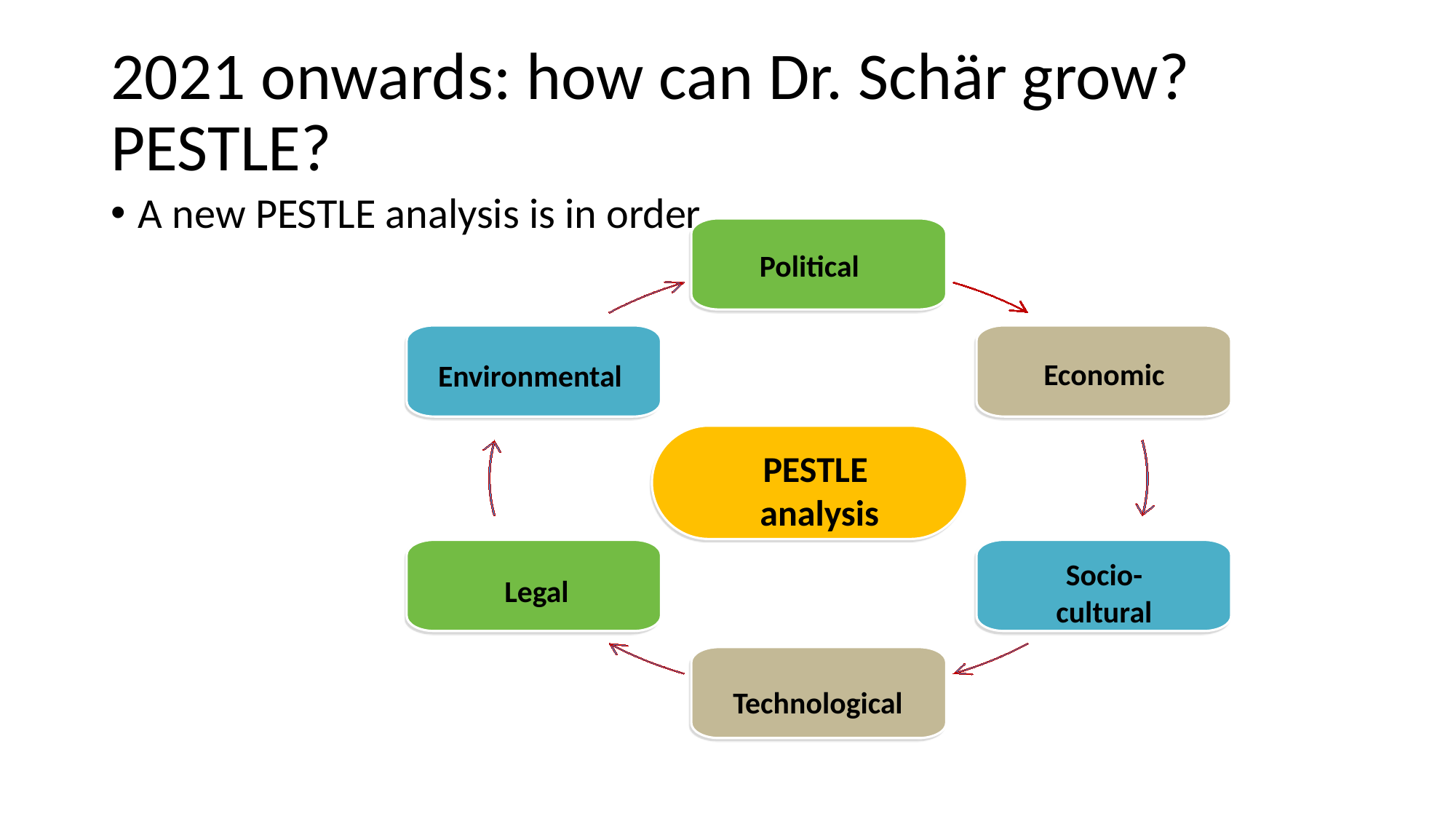

# 2021 onwards: how can Dr. Schär grow? PESTLE?
A new PESTLE analysis is in order

Political

Economic
Environmental

PESTLE
analysis

Socio-
cultural
Legal

Technological